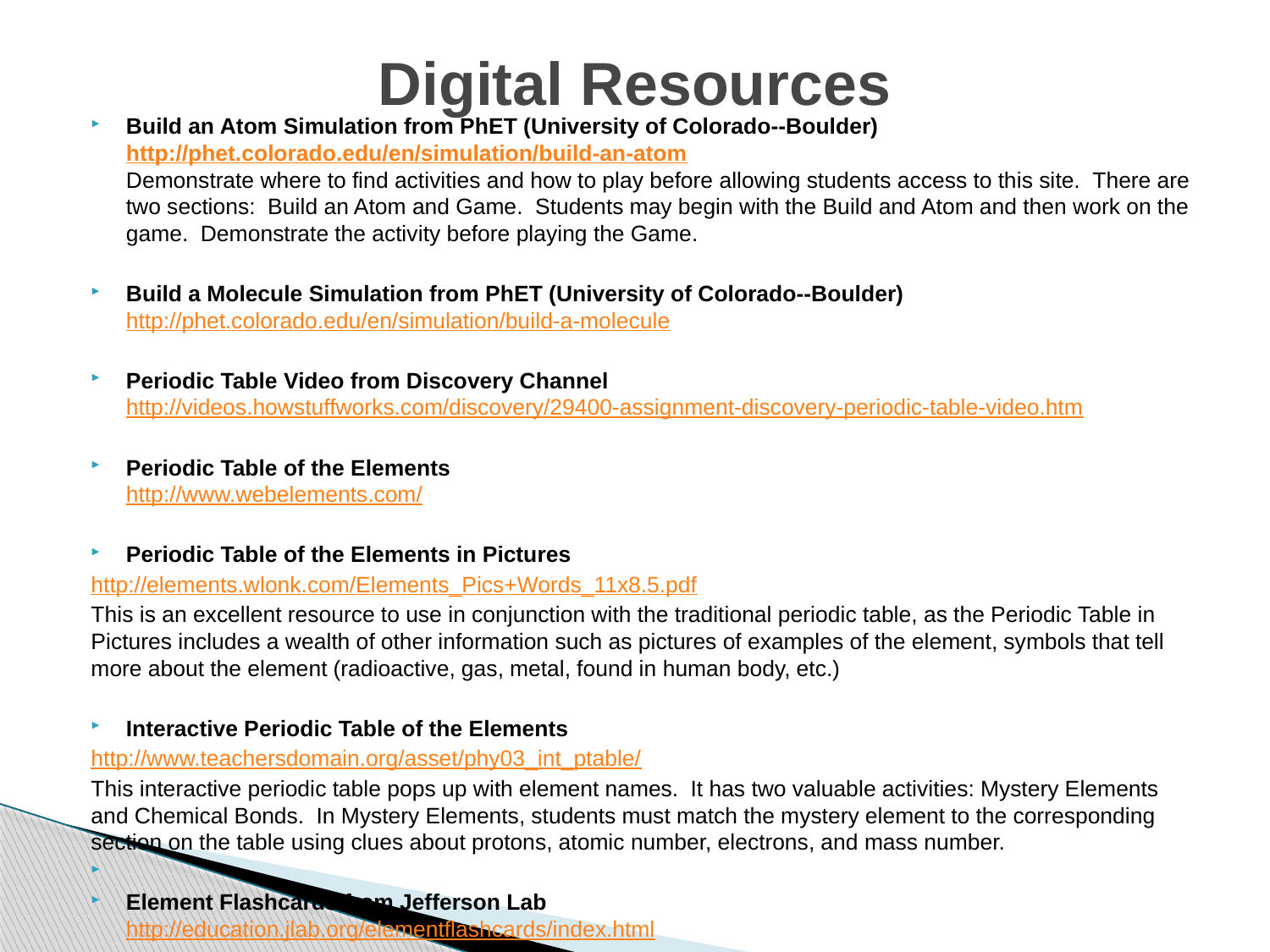

# Digital Resources
Build an Atom Simulation from PhET (University of Colorado--Boulder)
http://phet.colorado.edu/en/simulation/build-an-atom
Demonstrate where to find activities and how to play before allowing students access to this site.  There are two sections:  Build an Atom and Game.  Students may begin with the Build and Atom and then work on the game.  Demonstrate the activity before playing the Game.

Build a Molecule Simulation from PhET (University of Colorado--Boulder)
http://phet.colorado.edu/en/simulation/build-a-molecule

Periodic Table Video from Discovery Channel
http://videos.howstuffworks.com/discovery/29400-assignment-discovery-periodic-table-video.htm

Periodic Table of the Elements
http://www.webelements.com/

Periodic Table of the Elements in Pictures
http://elements.wlonk.com/Elements_Pics+Words_11x8.5.pdf
This is an excellent resource to use in conjunction with the traditional periodic table, as the Periodic Table in Pictures includes a wealth of other information such as pictures of examples of the element, symbols that tell more about the element (radioactive, gas, metal, found in human body, etc.)

Interactive Periodic Table of the Elements
http://www.teachersdomain.org/asset/phy03_int_ptable/
This interactive periodic table pops up with element names.  It has two valuable activities: Mystery Elements and Chemical Bonds.  In Mystery Elements, students must match the mystery element to the corresponding section on the table using clues about protons, atomic number, electrons, and mass number.

Element Flashcards from Jefferson Lab
http://education.jlab.org/elementflashcards/index.html